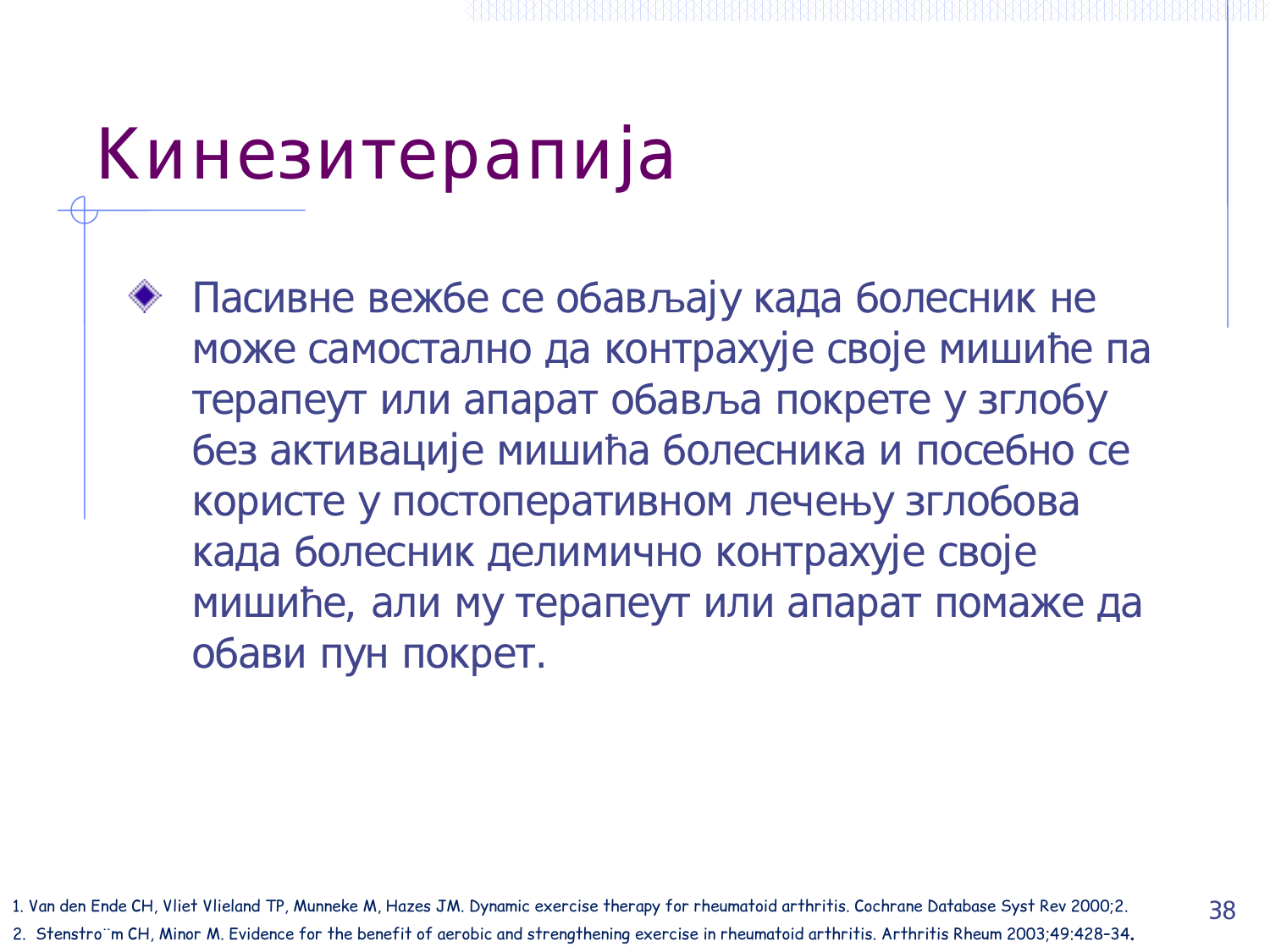

# Кинезитерапија
Пасивне вежбе се обављају када болесник не може самостално да контрахује своје мишиће па терапеут или апарат обавља покрете у зглобу без активације мишића болесника и посебно се користе у постоперативном лечењу зглобова када болесник делимично контрахује своје мишиће, али му терапеут или апарат помаже да обави пун покрет.
38
1. Van den Ende CH, Vliet Vlieland TP, Munneke M, Hazes JM. Dynamic exercise therapy for rheumatoid arthritis. Cochrane Database Syst Rev 2000;2.
2.  Stenstro¨m CH, Minor M. Evidence for the benefit of aerobic and strengthening exercise in rheumatoid arthritis. Arthritis Rheum 2003;49:428–34.